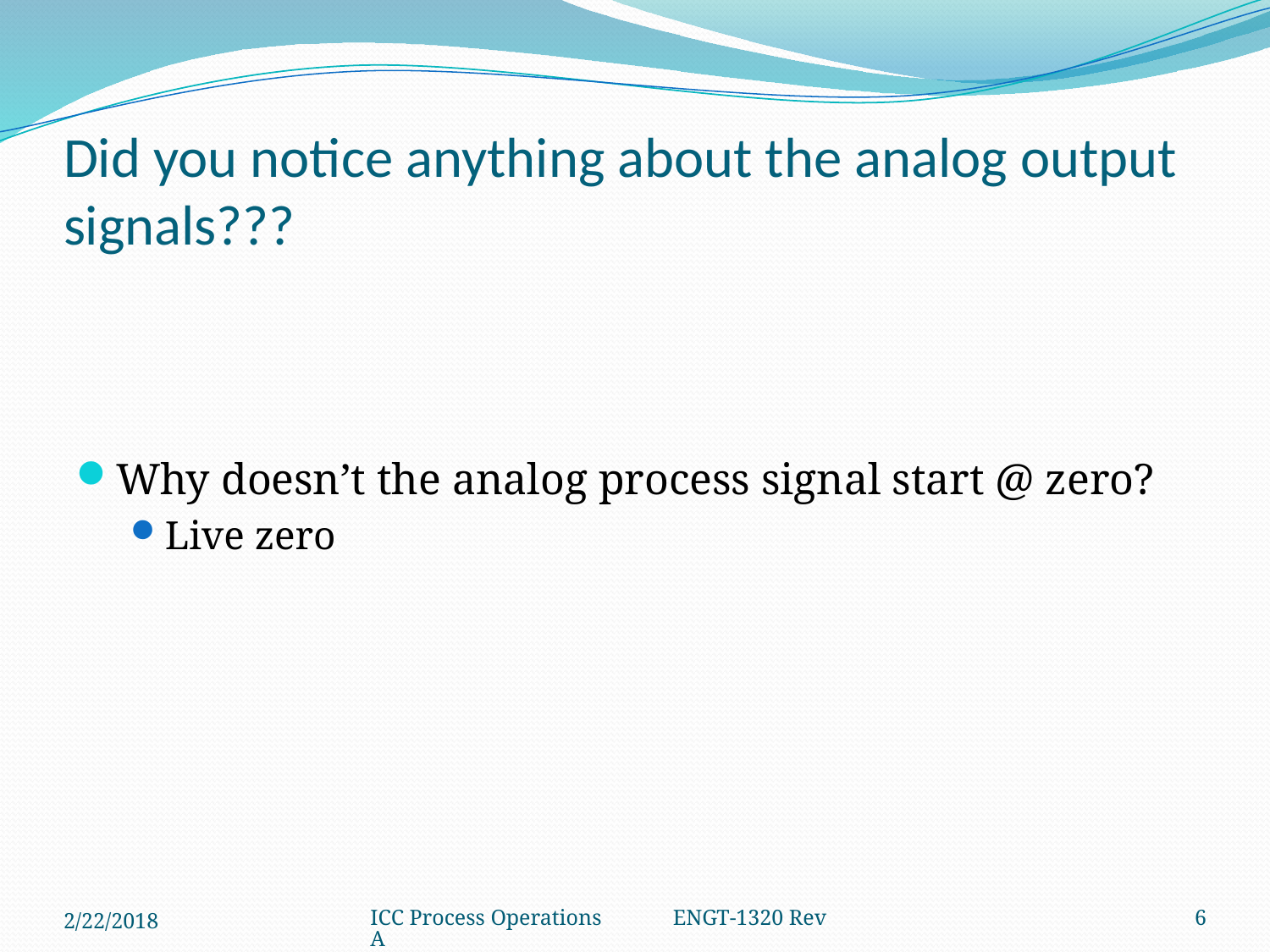

# Did you notice anything about the analog output signals???

Why doesn’t the analog process signal start @ zero?
Live zero
2/22/2018
ICC Process Operations             ENGT-1320 Rev A
6